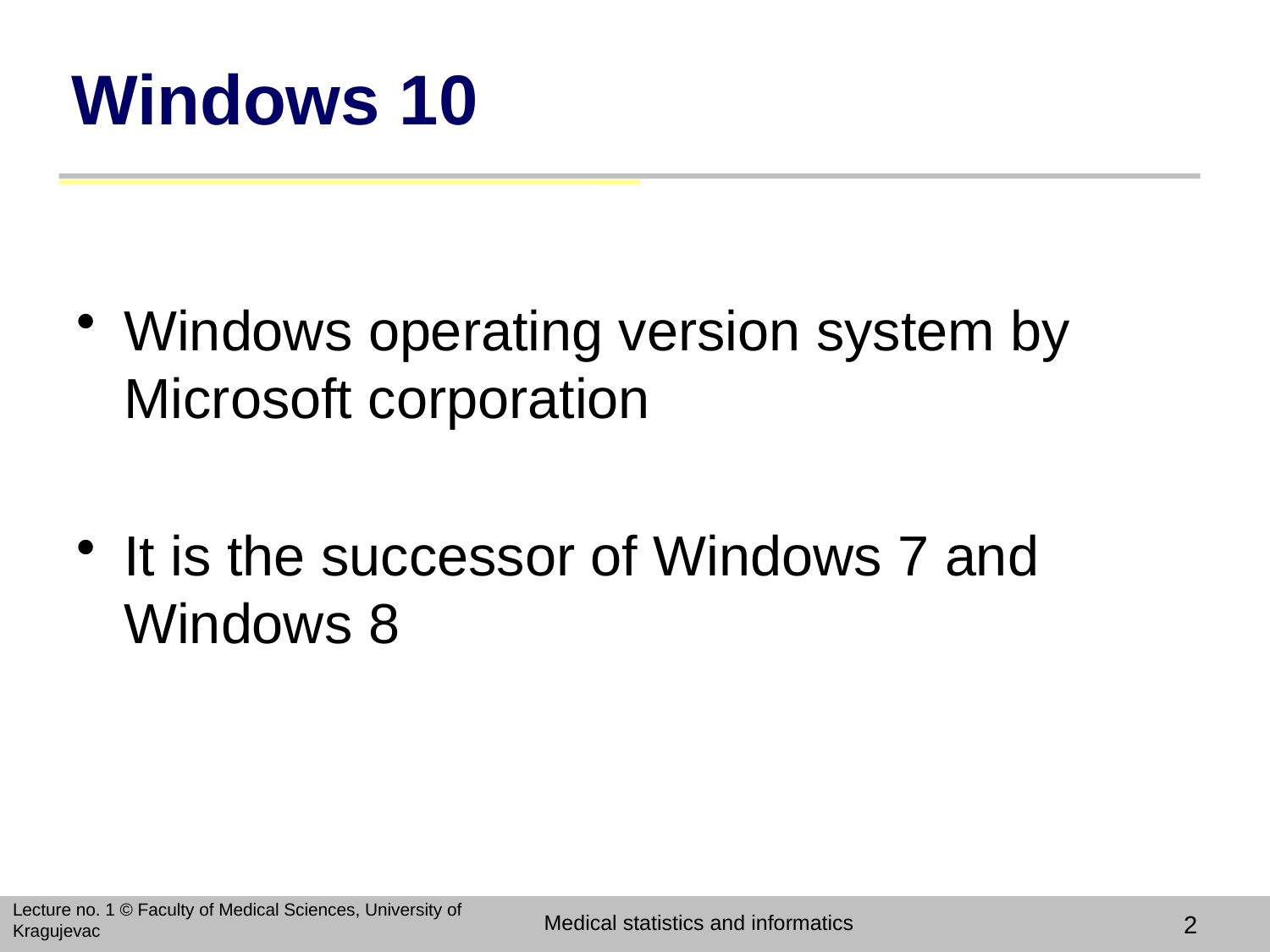

# Windows 10

Windows operating version system by Microsoft corporation

It is the successor of Windows 7 and Windows 8
Lecture no. 1 © Faculty of Medical Sciences, University of Kragujevac
Medical statistics and informatics
2